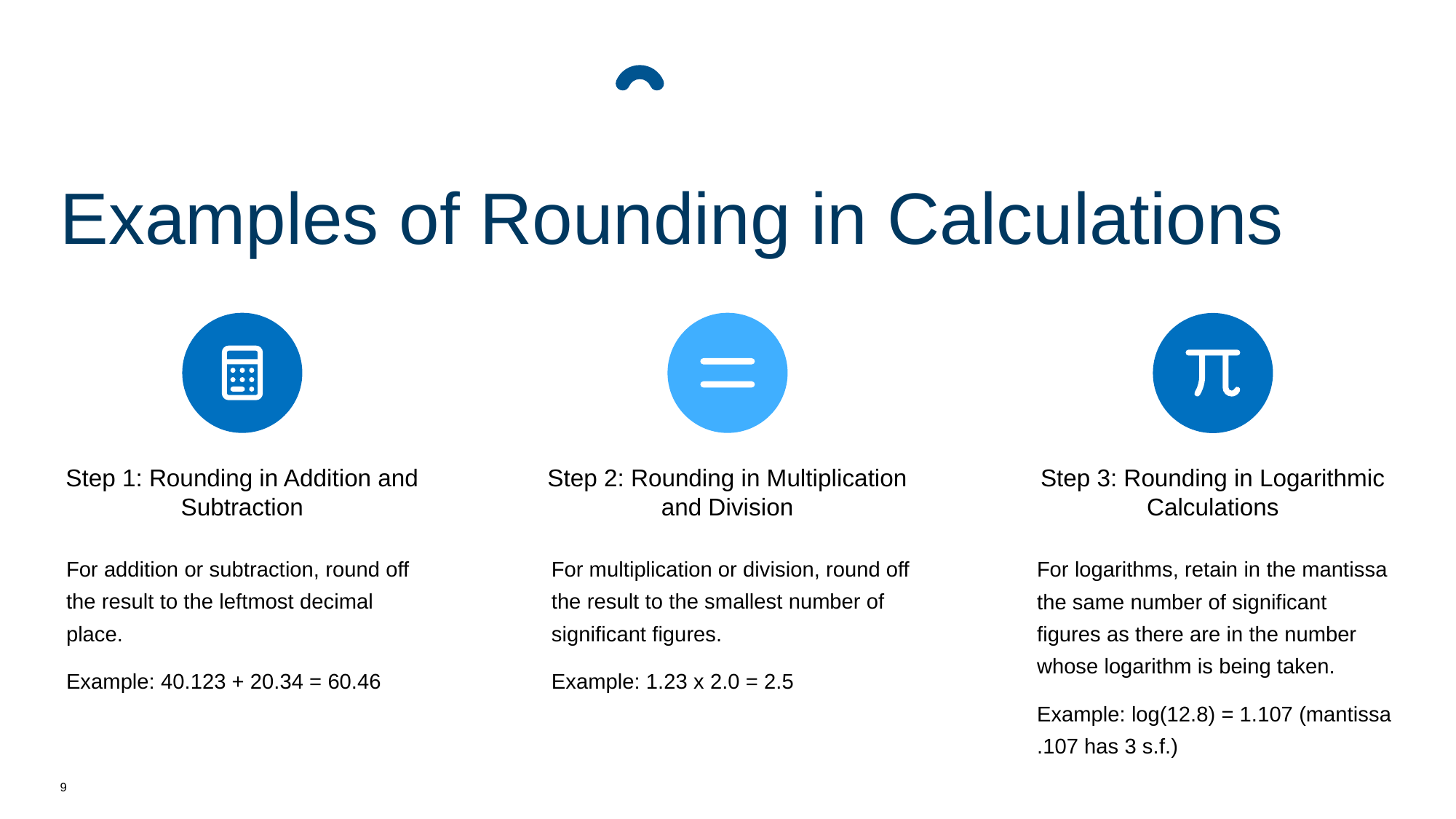

Examples of Rounding in Calculations

Step 1: Rounding in Addition and Subtraction
Step 2: Rounding in Multiplication and Division
Step 3: Rounding in Logarithmic Calculations
For addition or subtraction, round off the result to the leftmost decimal place.
Example: 40.123 + 20.34 = 60.46
For multiplication or division, round off the result to the smallest number of significant figures.
Example: 1.23 x 2.0 = 2.5
For logarithms, retain in the mantissa the same number of significant figures as there are in the number whose logarithm is being taken.
Example: log(12.8) = 1.107 (mantissa .107 has 3 s.f.)

9